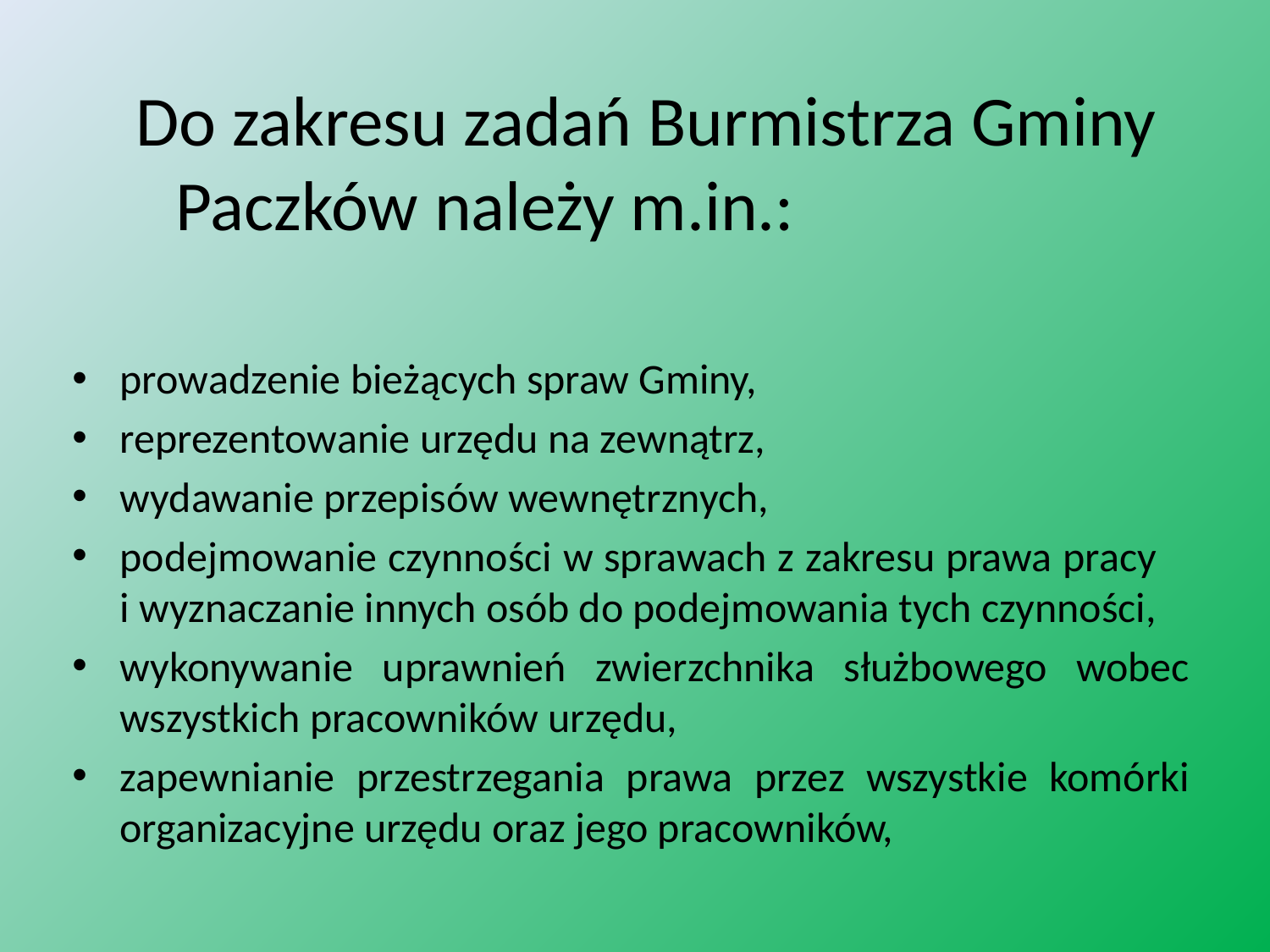

Do zakresu zadań Burmistrza Gminy Paczków należy m.in.:

prowadzenie bieżących spraw Gminy,
reprezentowanie urzędu na zewnątrz,
wydawanie przepisów wewnętrznych,
podejmowanie czynności w sprawach z zakresu prawa pracy    i wyznaczanie innych osób do podejmowania tych czynności,
wykonywanie uprawnień zwierzchnika służbowego wobec wszystkich pracowników urzędu,
zapewnianie przestrzegania prawa przez wszystkie komórki organizacyjne urzędu oraz jego pracowników,